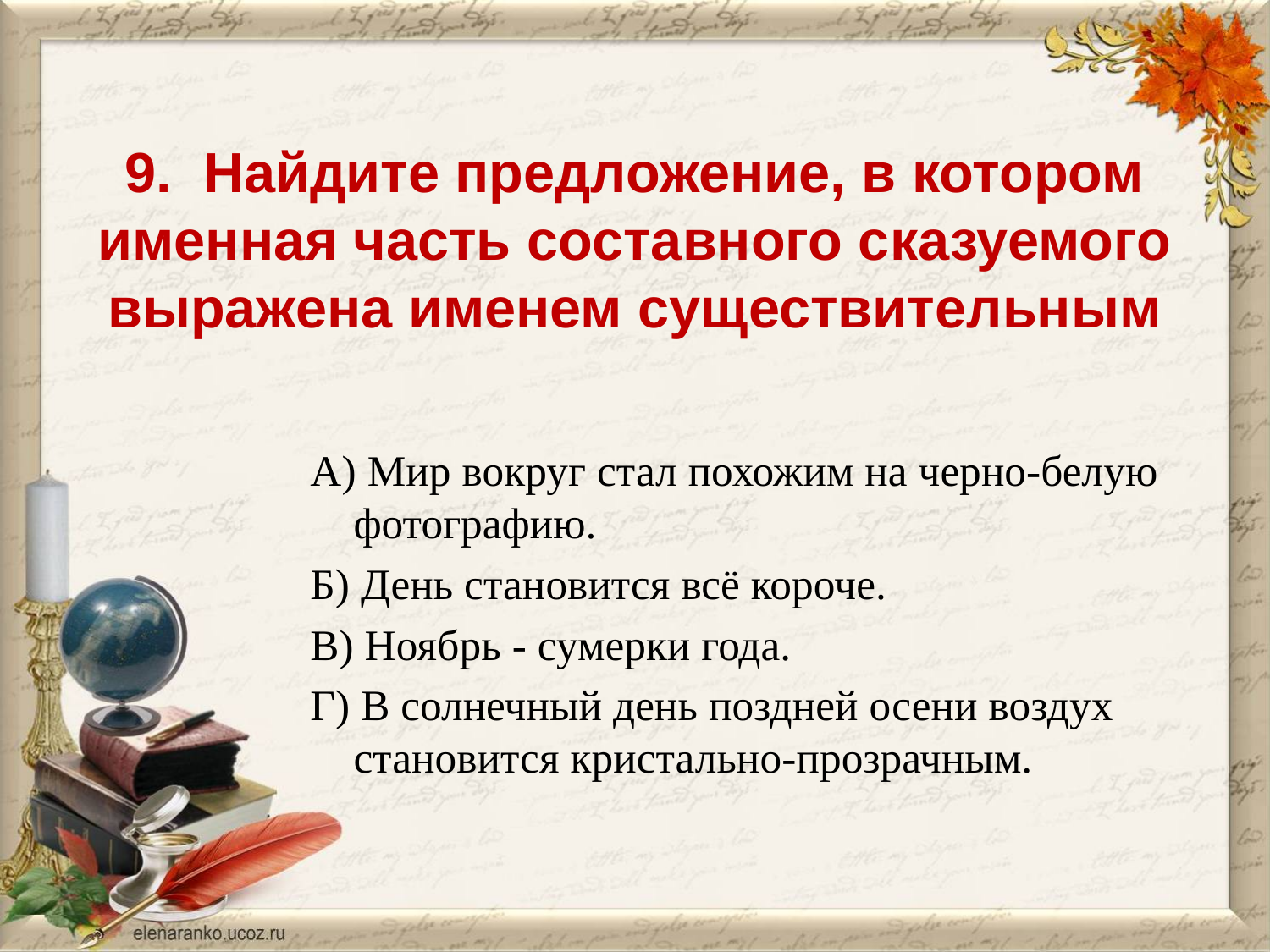

# 9.  Найдите предложение, в котором именная часть составного сказуемого выражена именем существительным
А) Мир вокруг стал похожим на черно-белую фотографию.
Б) День становится всё короче.
В) Ноябрь - сумерки года.
Г) В солнечный день поздней осени воздух становится кристально-прозрачным.